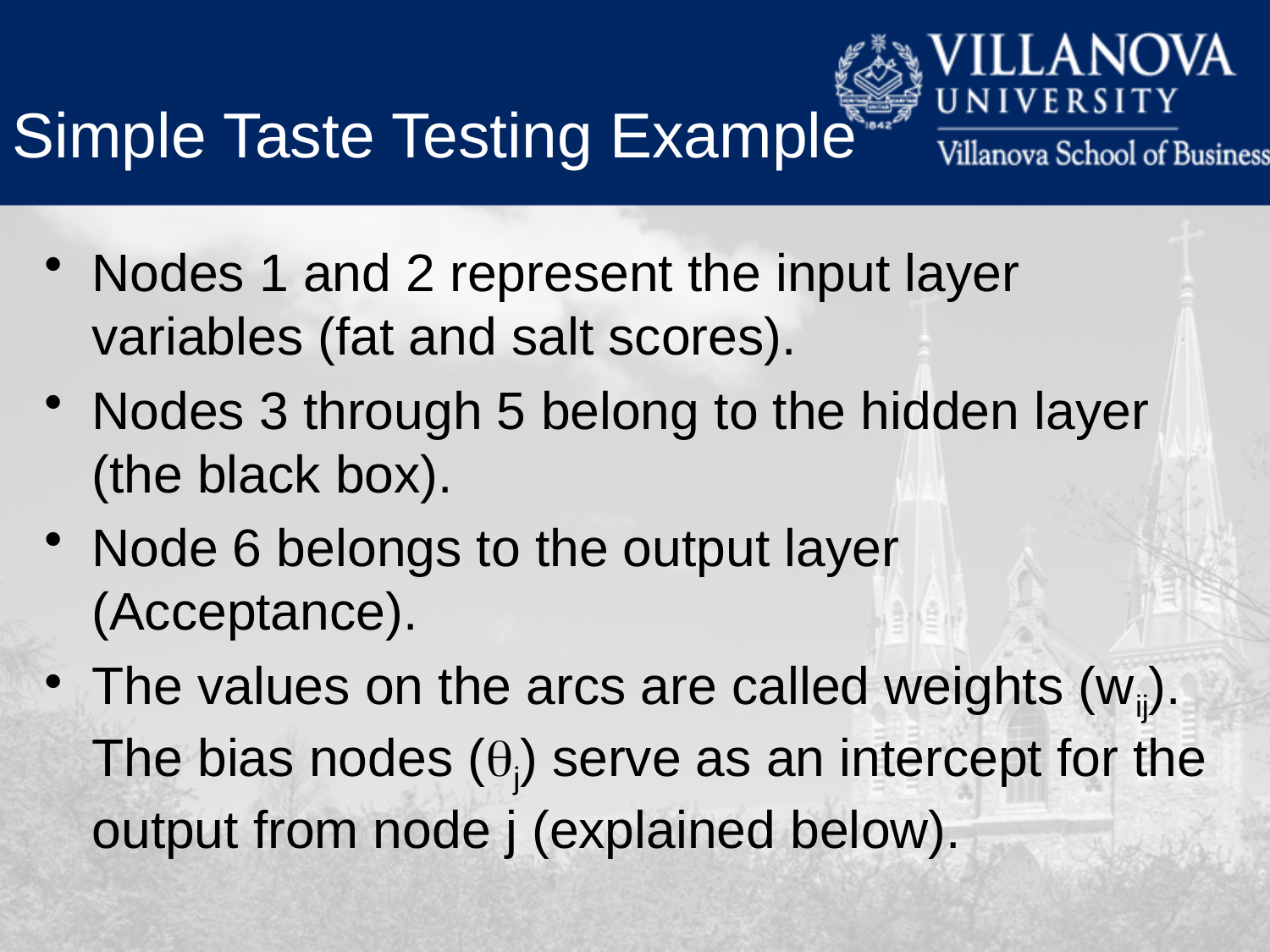

Simple Taste Testing Example
Nodes 1 and 2 represent the input layer variables (fat and salt scores).
Nodes 3 through 5 belong to the hidden layer (the black box).
Node 6 belongs to the output layer (Acceptance).
The values on the arcs are called weights (wij). The bias nodes (θj) serve as an intercept for the output from node j (explained below).